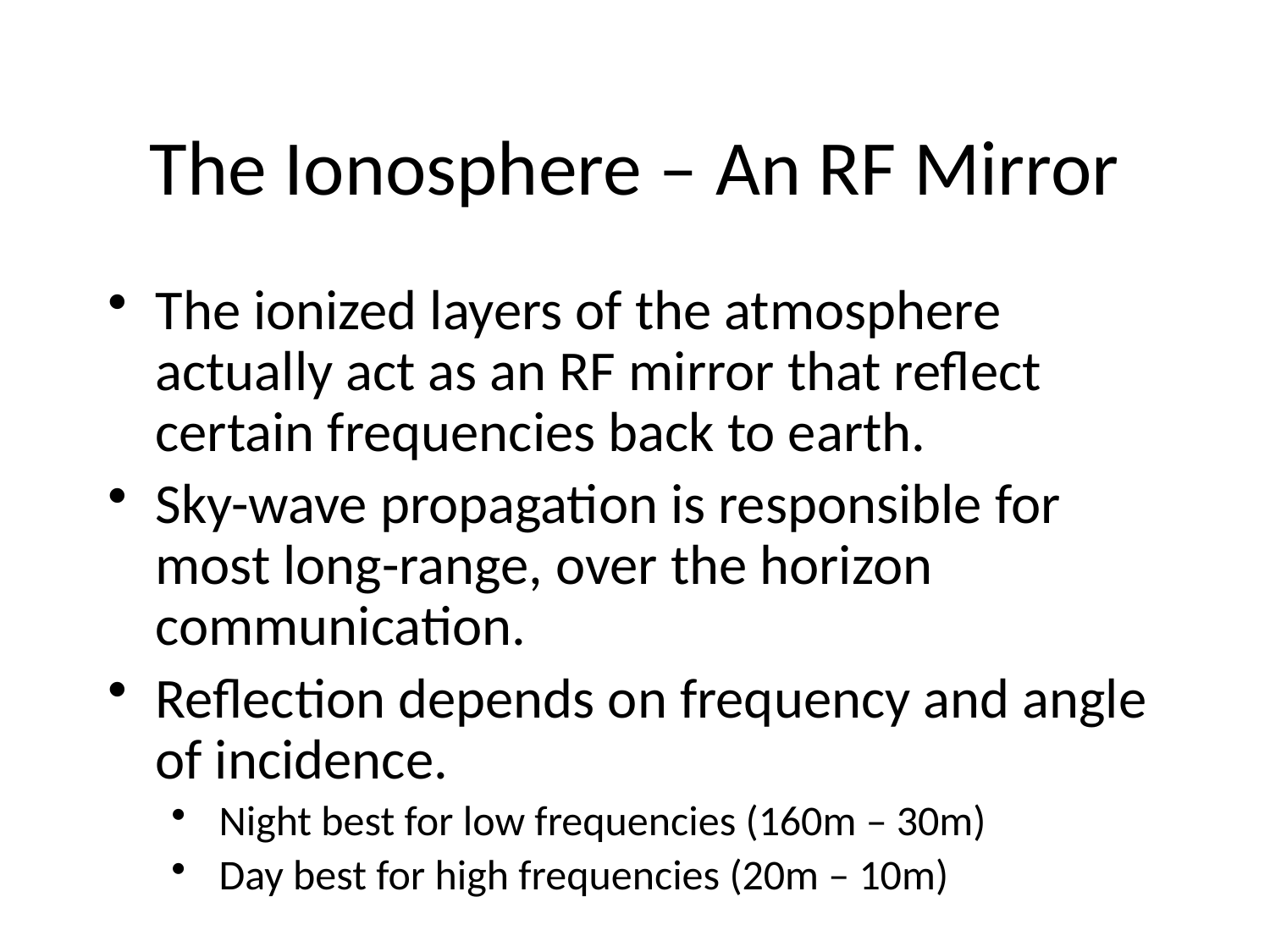

The Ionosphere – An RF Mirror
The ionized layers of the atmosphere actually act as an RF mirror that reflect certain frequencies back to earth.
Sky-wave propagation is responsible for most long-range, over the horizon communication.
Reflection depends on frequency and angle of incidence.
Night best for low frequencies (160m – 30m)
Day best for high frequencies (20m – 10m)